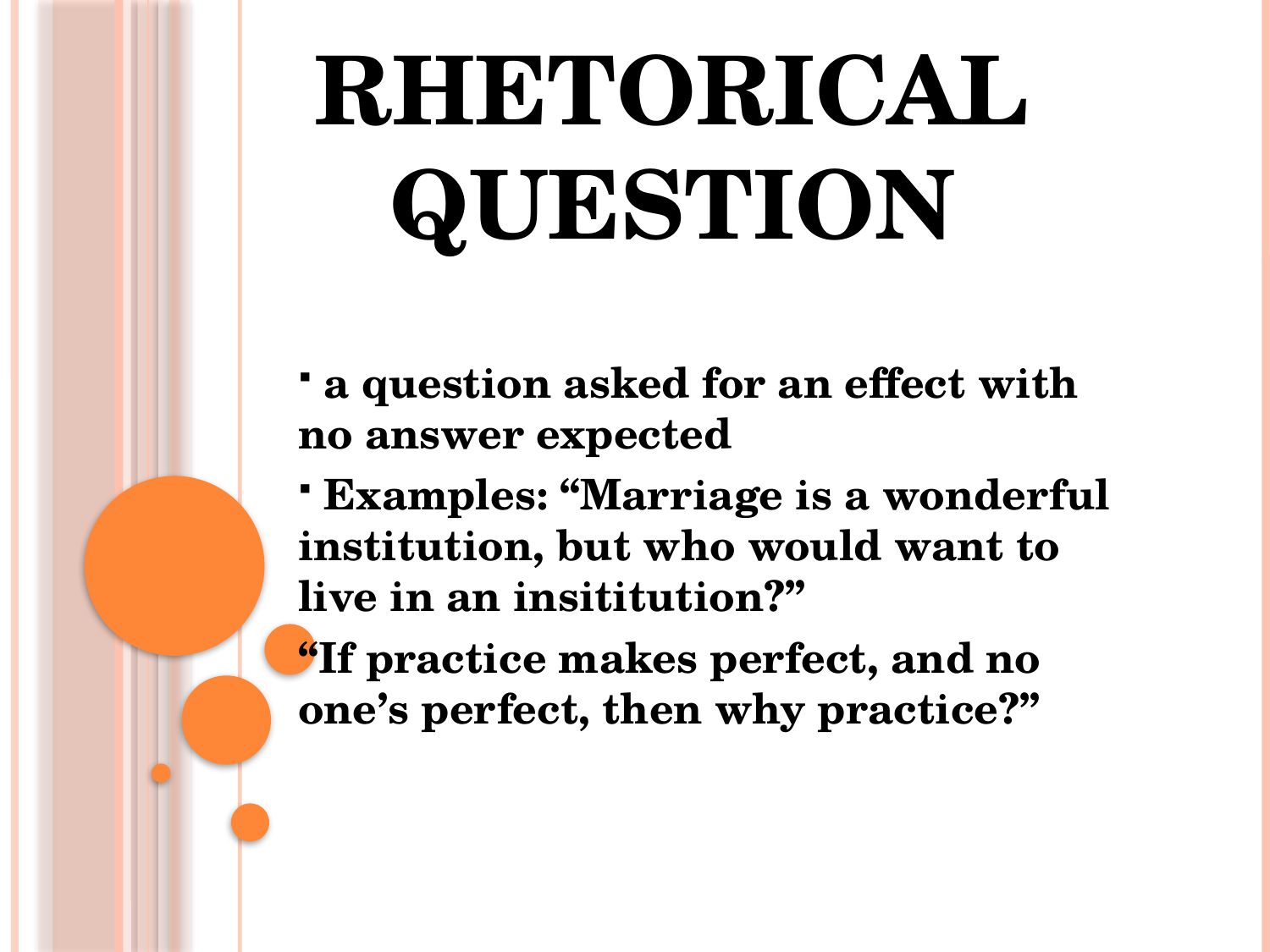

# Rhetorical Question
 a question asked for an effect with no answer expected
 Examples: “Marriage is a wonderful institution, but who would want to live in an insititution?”
“If practice makes perfect, and no one’s perfect, then why practice?”